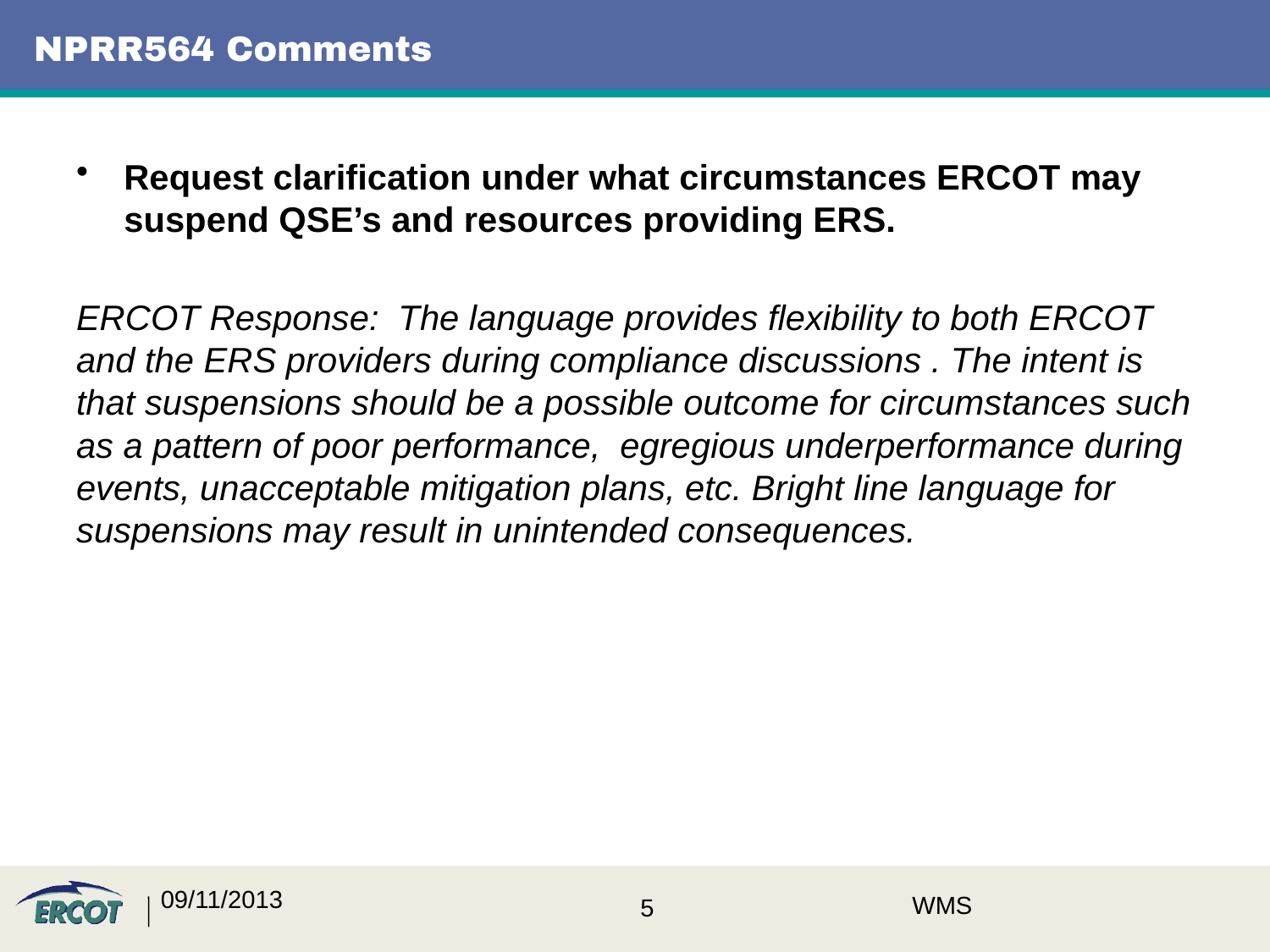

# NPRR564 Comments
Request clarification under what circumstances ERCOT may suspend QSE’s and resources providing ERS.

ERCOT Response:  The language provides flexibility to both ERCOT and the ERS providers during compliance discussions . The intent is that suspensions should be a possible outcome for circumstances such as a pattern of poor performance,  egregious underperformance during events, unacceptable mitigation plans, etc. Bright line language for suspensions may result in unintended consequences.
09/11/2013
WMS
5